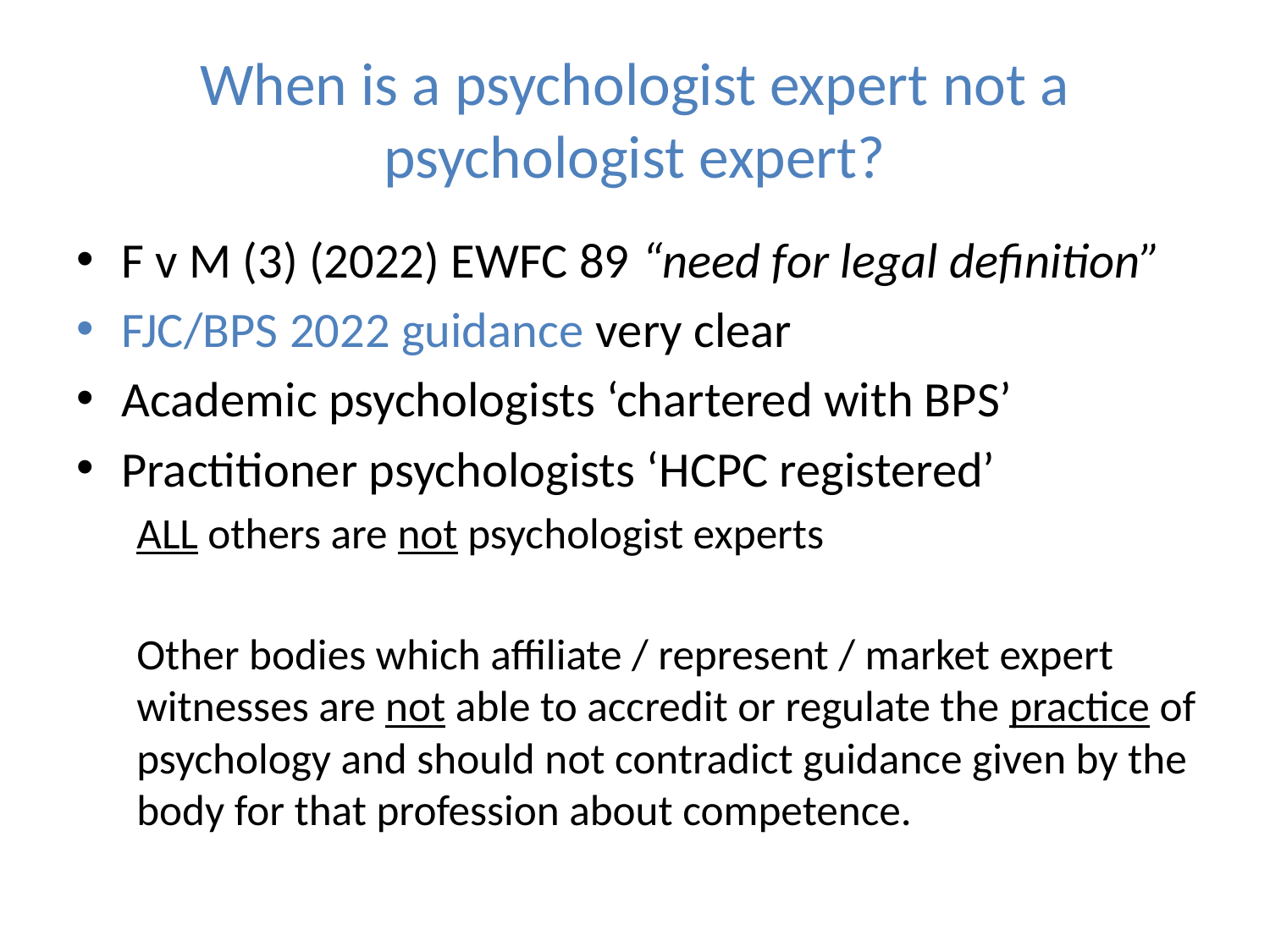

# When is a psychologist expert not a psychologist expert?
F v M (3) (2022) EWFC 89 “need for legal definition”
FJC/BPS 2022 guidance very clear
Academic psychologists ‘chartered with BPS’
Practitioner psychologists ‘HCPC registered’
ALL others are not psychologist experts

Other bodies which affiliate / represent / market expert witnesses are not able to accredit or regulate the practice of psychology and should not contradict guidance given by the body for that profession about competence.